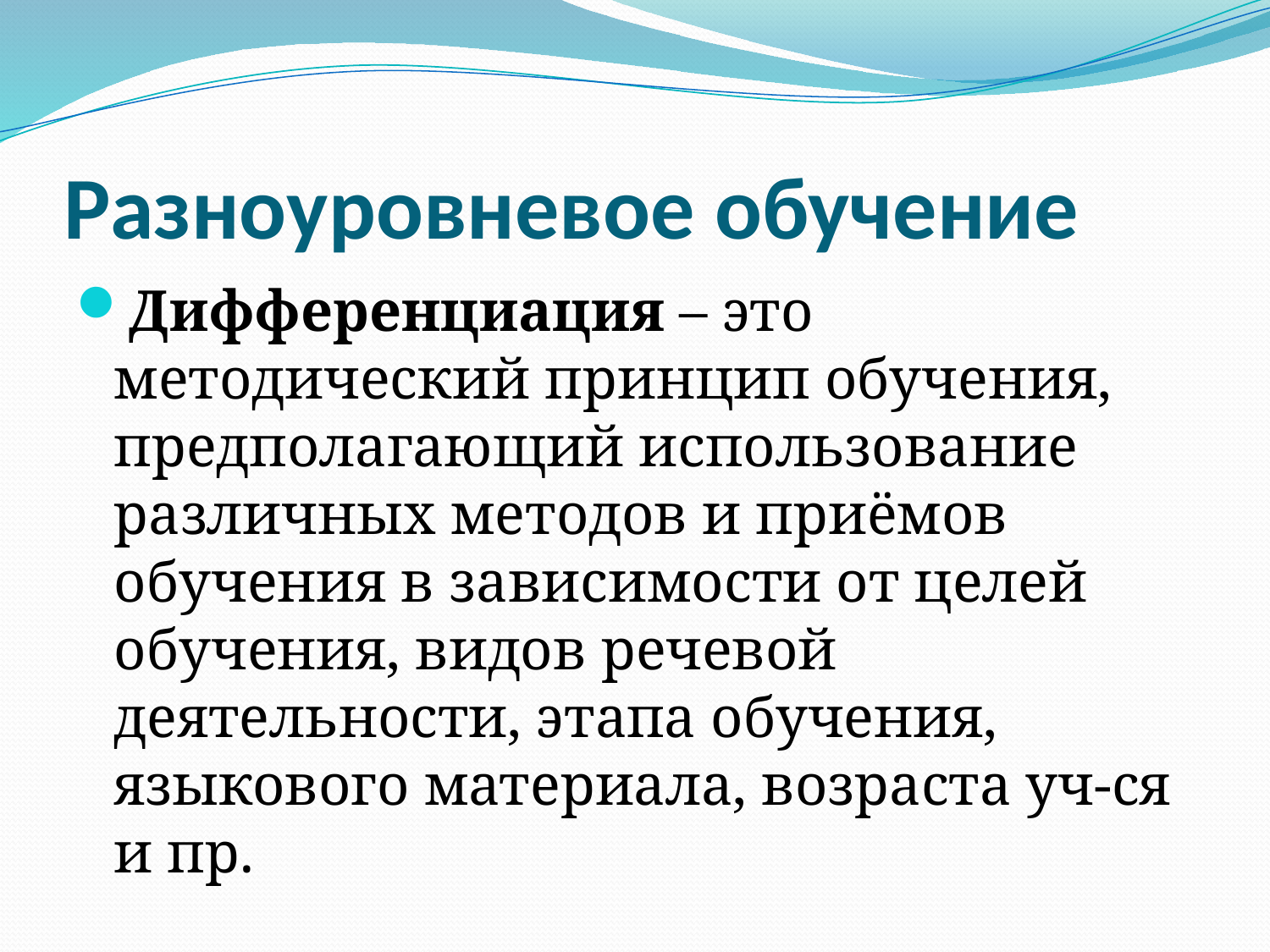

# Разноуровневое обучение
Дифференциация – это методический принцип обучения, предполагающий использование различных методов и приёмов обучения в зависимости от целей обучения, видов речевой деятельности, этапа обучения, языкового материала, возраста уч-ся и пр.